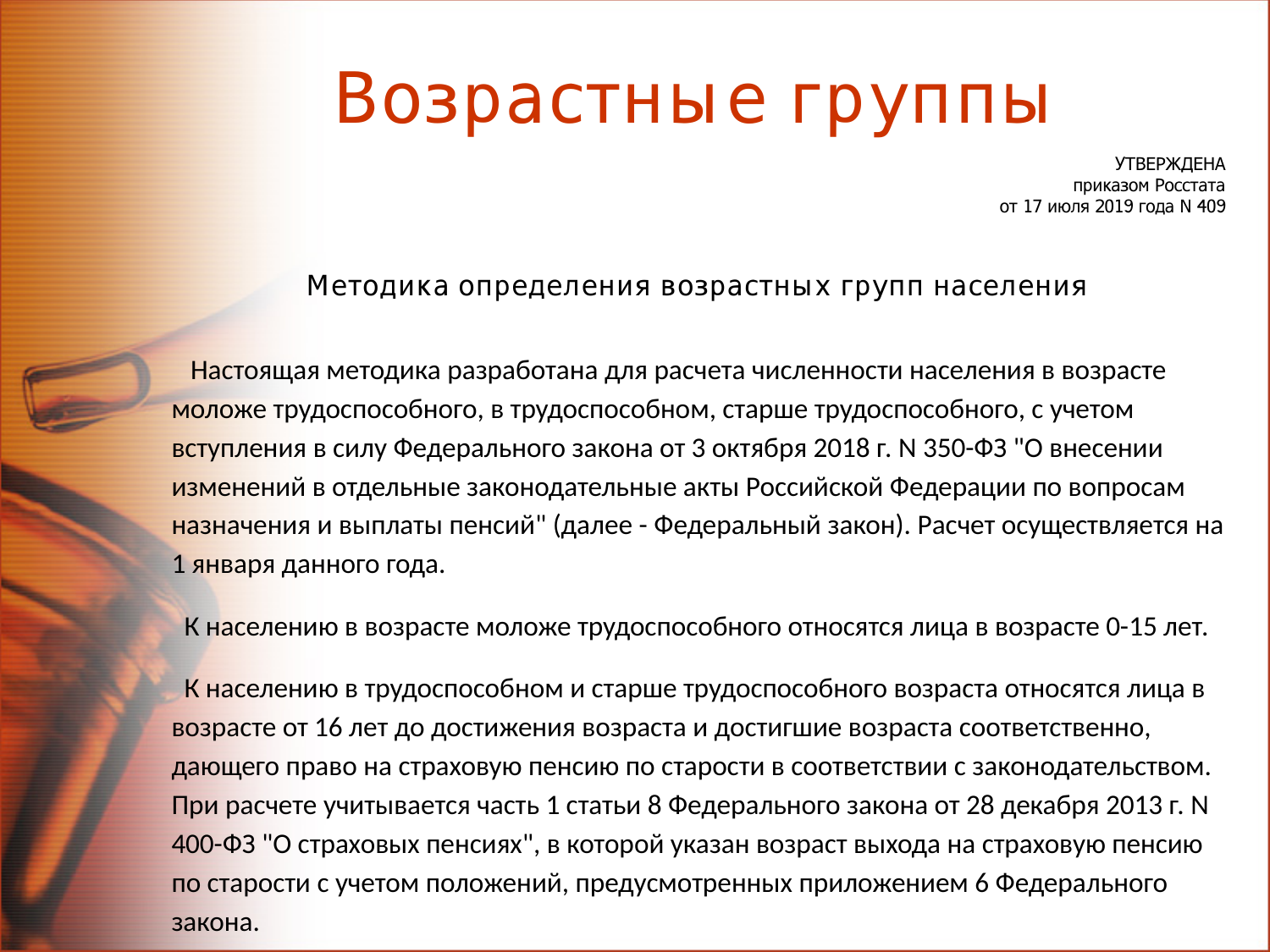

# Возрастные группы
УТВЕРЖДЕНА
приказом Росстата
от 17 июля 2019 года N 409

Методика определения возрастных групп населения

   Настоящая методика разработана для расчета численности населения в возрасте моложе трудоспособного, в трудоспособном, старше трудоспособного, с учетом вступления в силу Федерального закона от 3 октября 2018 г. N 350-ФЗ "О внесении изменений в отдельные законодательные акты Российской Федерации по вопросам назначения и выплаты пенсий" (далее - Федеральный закон). Расчет осуществляется на 1 января данного года.
  К населению в возрасте моложе трудоспособного относятся лица в возрасте 0-15 лет.
  К населению в трудоспособном и старше трудоспособного возраста относятся лица в возрасте от 16 лет до достижения возраста и достигшие возраста соответственно, дающего право на страховую пенсию по старости в соответствии с законодательством. При расчете учитывается часть 1 статьи 8 Федерального закона от 28 декабря 2013 г. N 400-ФЗ "О страховых пенсиях", в которой указан возраст выхода на страховую пенсию по старости с учетом положений, предусмотренных приложением 6 Федерального закона.